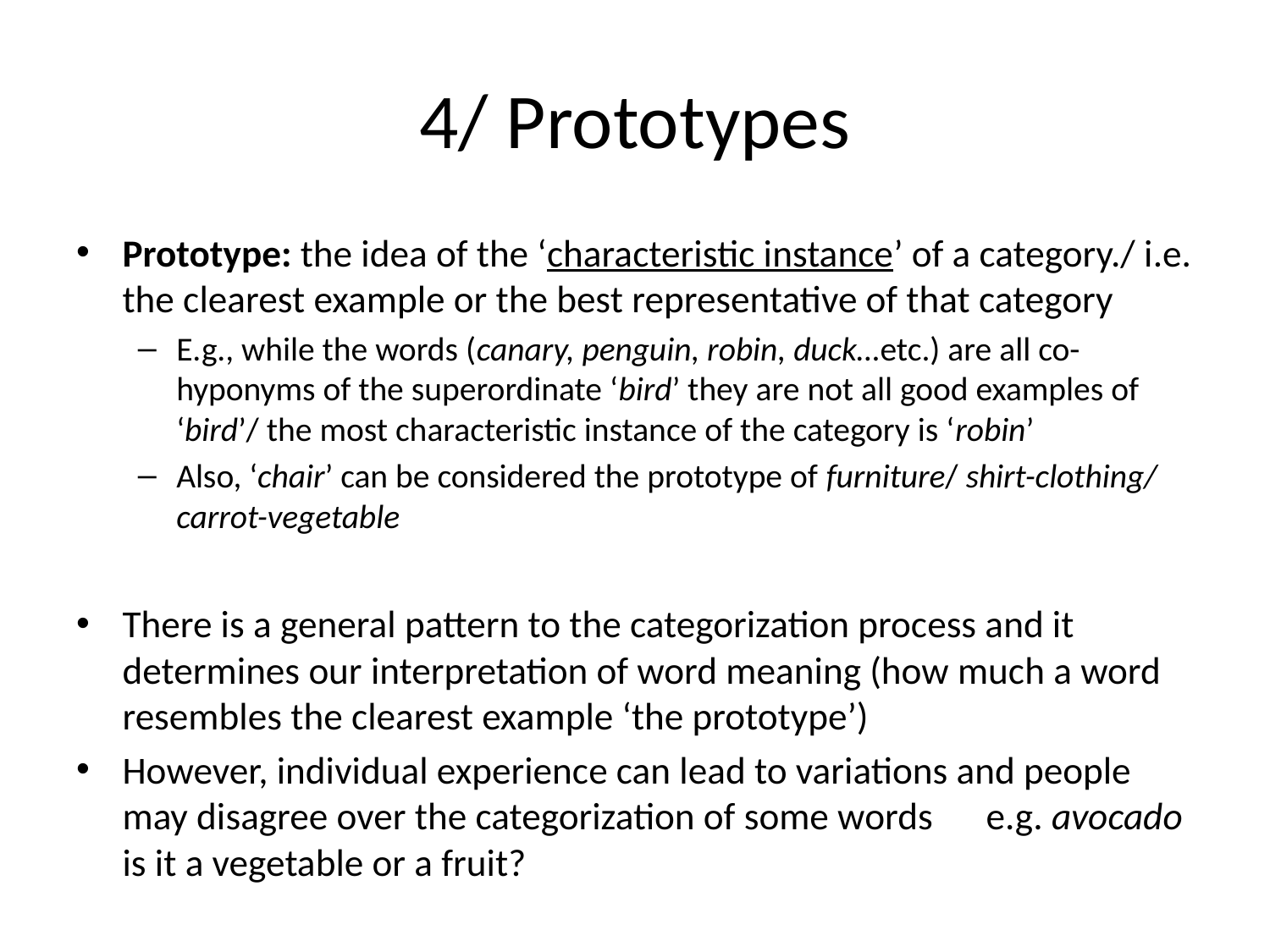

# 4/ Prototypes
Prototype: the idea of the ‘characteristic instance’ of a category./ i.e. the clearest example or the best representative of that category
E.g., while the words (canary, penguin, robin, duck…etc.) are all co-hyponyms of the superordinate ‘bird’ they are not all good examples of ‘bird’/ the most characteristic instance of the category is ‘robin’
Also, ‘chair’ can be considered the prototype of furniture/ shirt-clothing/ carrot-vegetable

There is a general pattern to the categorization process and it determines our interpretation of word meaning (how much a word resembles the clearest example ‘the prototype’)
However, individual experience can lead to variations and people may disagree over the categorization of some words 	e.g. avocado is it a vegetable or a fruit?